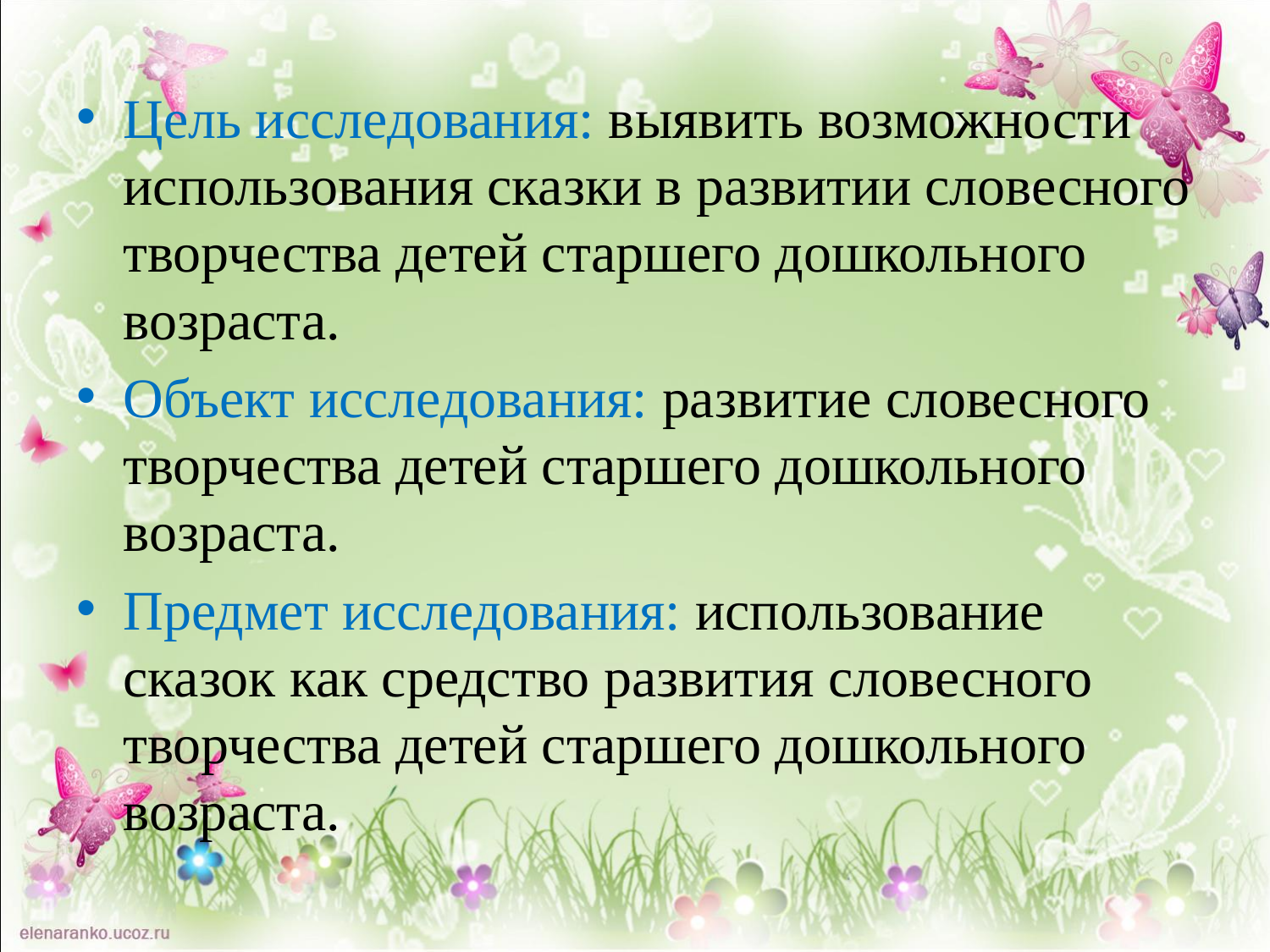

Цель исследования: выявить возможности использования сказки в развитии словесного творчества детей старшего дошкольного возраста.
Объект исследования: развитие словесного творчества детей старшего дошкольного возраста.
Предмет исследования: использование сказок как средство развития словесного творчества детей старшего дошкольного возраста.